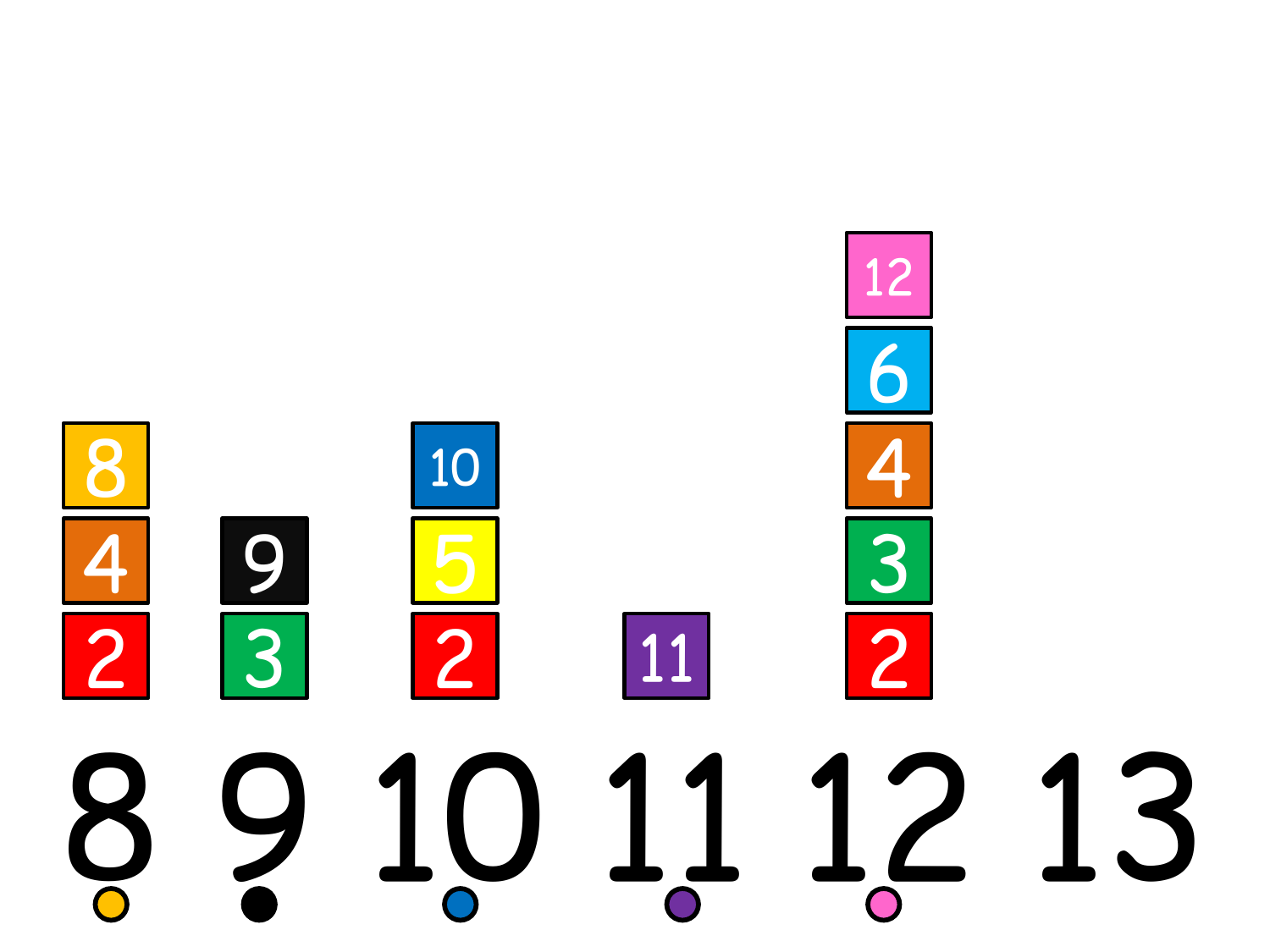

12
6
4
3
2
8
4
2
10
5
2
9
3
11
 8 9 10 11 12 13